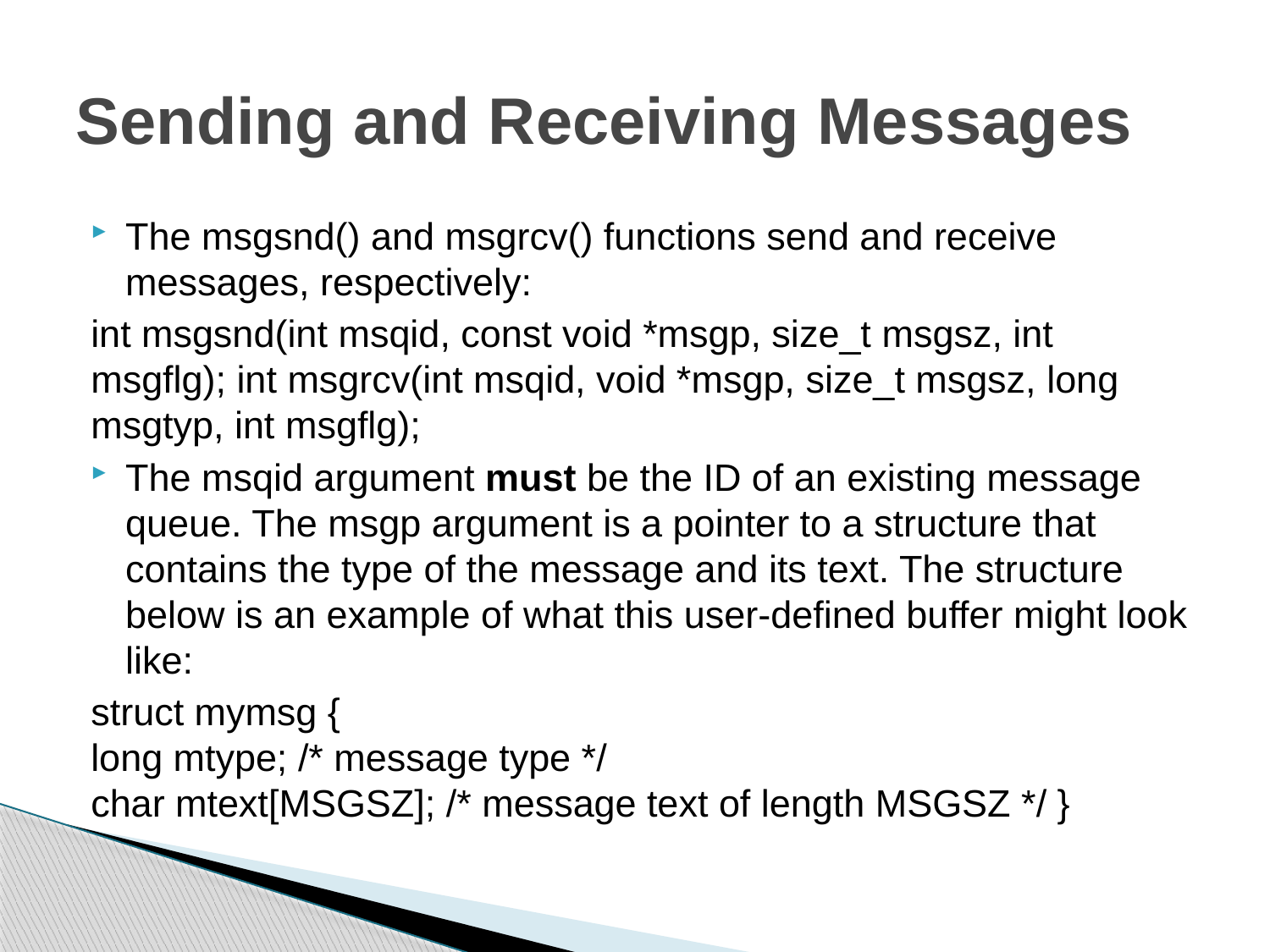

# Sending and Receiving Messages
The msgsnd() and msgrcv() functions send and receive messages, respectively:
int msgsnd(int msqid, const void *msgp, size_t msgsz, int msgflg); int msgrcv(int msqid, void *msgp, size_t msgsz, long msgtyp, int msgflg);
The msqid argument must be the ID of an existing message queue. The msgp argument is a pointer to a structure that contains the type of the message and its text. The structure below is an example of what this user-defined buffer might look like:
struct mymsg {
	long mtype; /* message type */
	char mtext[MSGSZ]; /* message text of length MSGSZ */ }